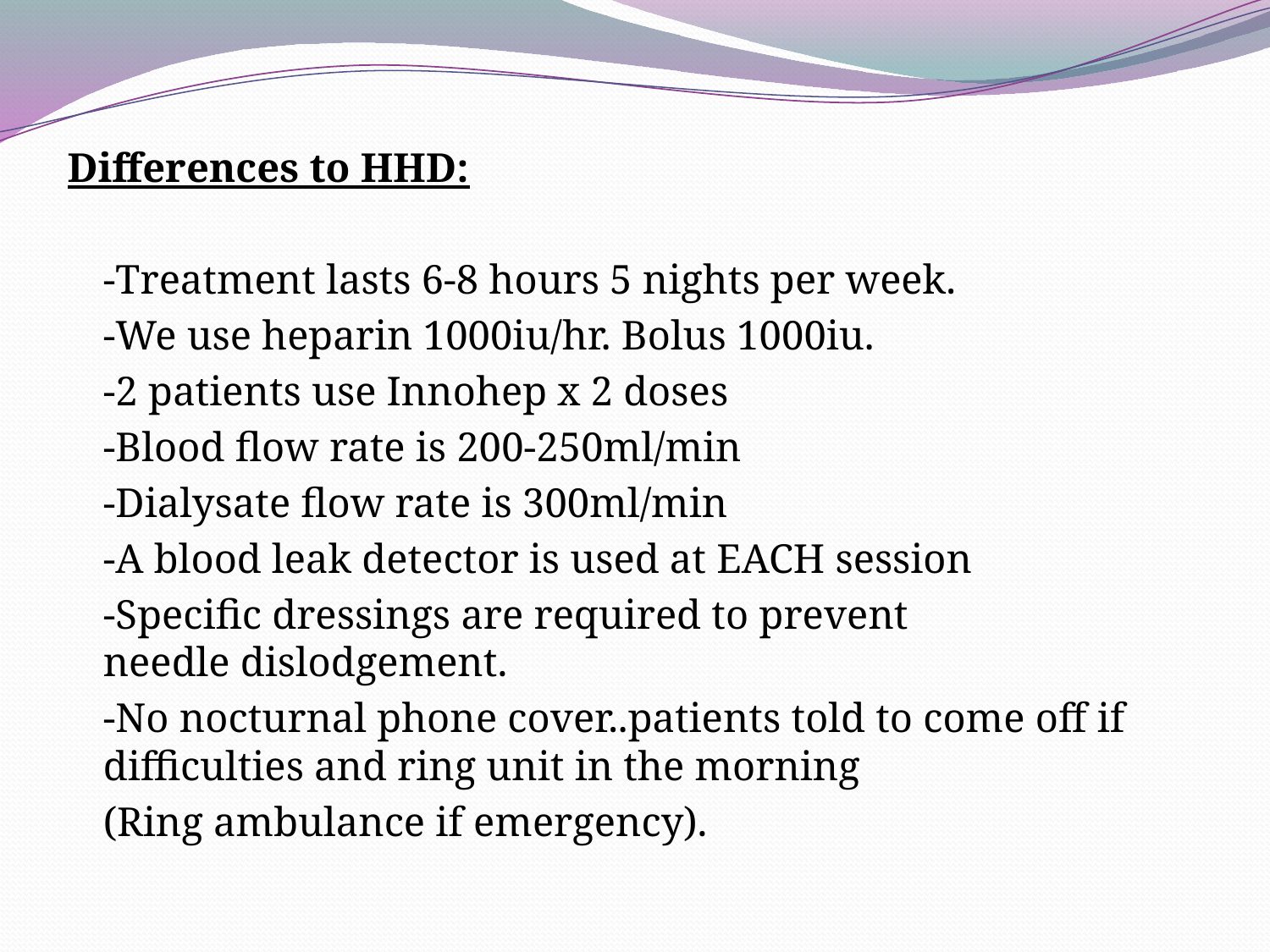

Differences to HHD:

		-Treatment lasts 6-8 hours 5 nights per week.
		-We use heparin 1000iu/hr. Bolus 1000iu.
		-2 patients use Innohep x 2 doses
		-Blood flow rate is 200-250ml/min
		-Dialysate flow rate is 300ml/min
		-A blood leak detector is used at EACH session
		-Specific dressings are required to prevent 	 	needle dislodgement.
		-No nocturnal phone cover..patients told to come off if 	difficulties and ring unit in the morning
		(Ring ambulance if emergency).